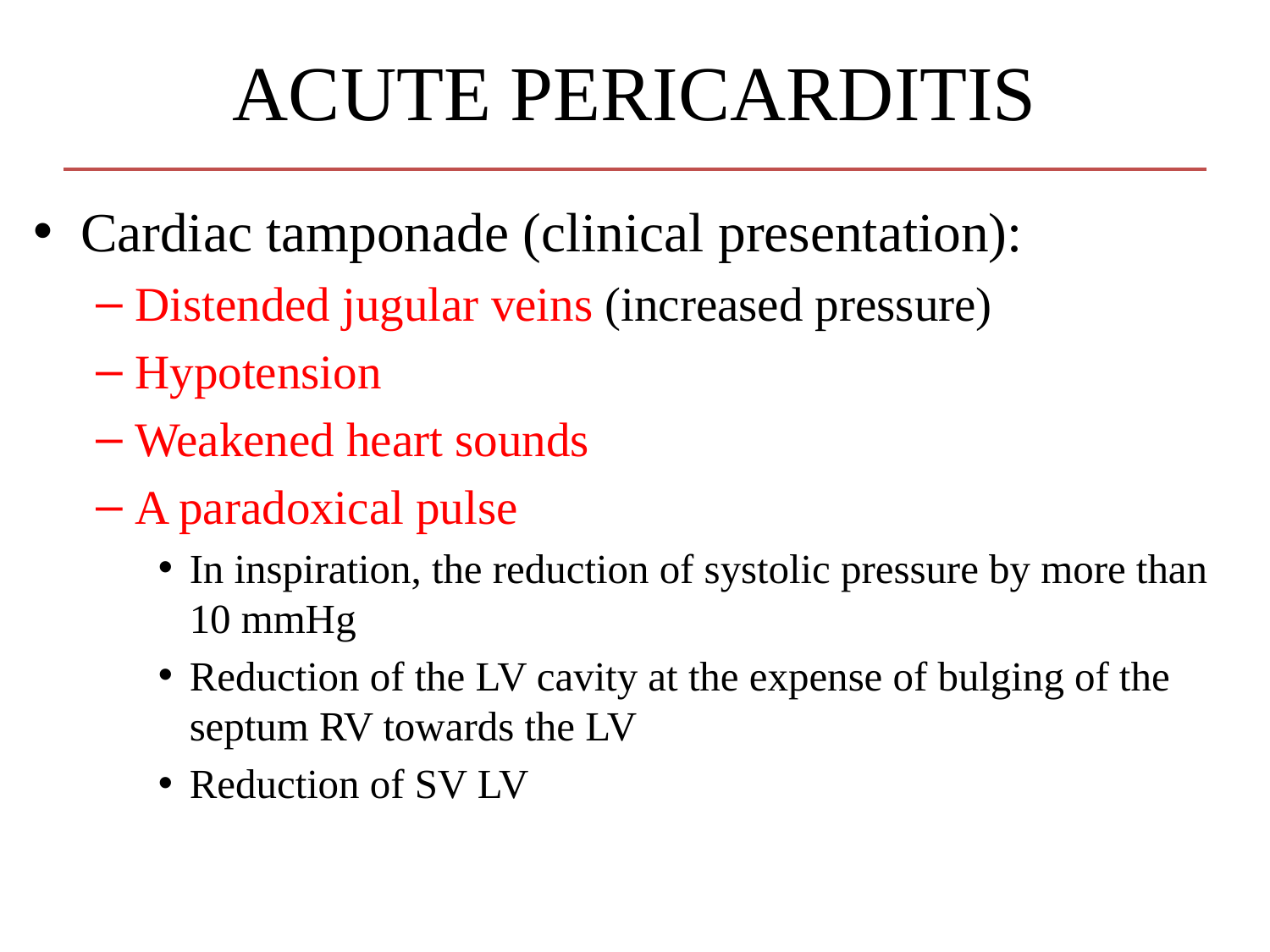

# ACUTE PERICARDITIS
Cardiac tamponade (clinical presentation):
Distended jugular veins (increased pressure)
Hypotension
Weakened heart sounds
A paradoxical pulse
In inspiration, the reduction of systolic pressure by more than 10 mmHg
Reduction of the LV cavity at the expense of bulging of the septum RV towards the LV
Reduction of SV LV